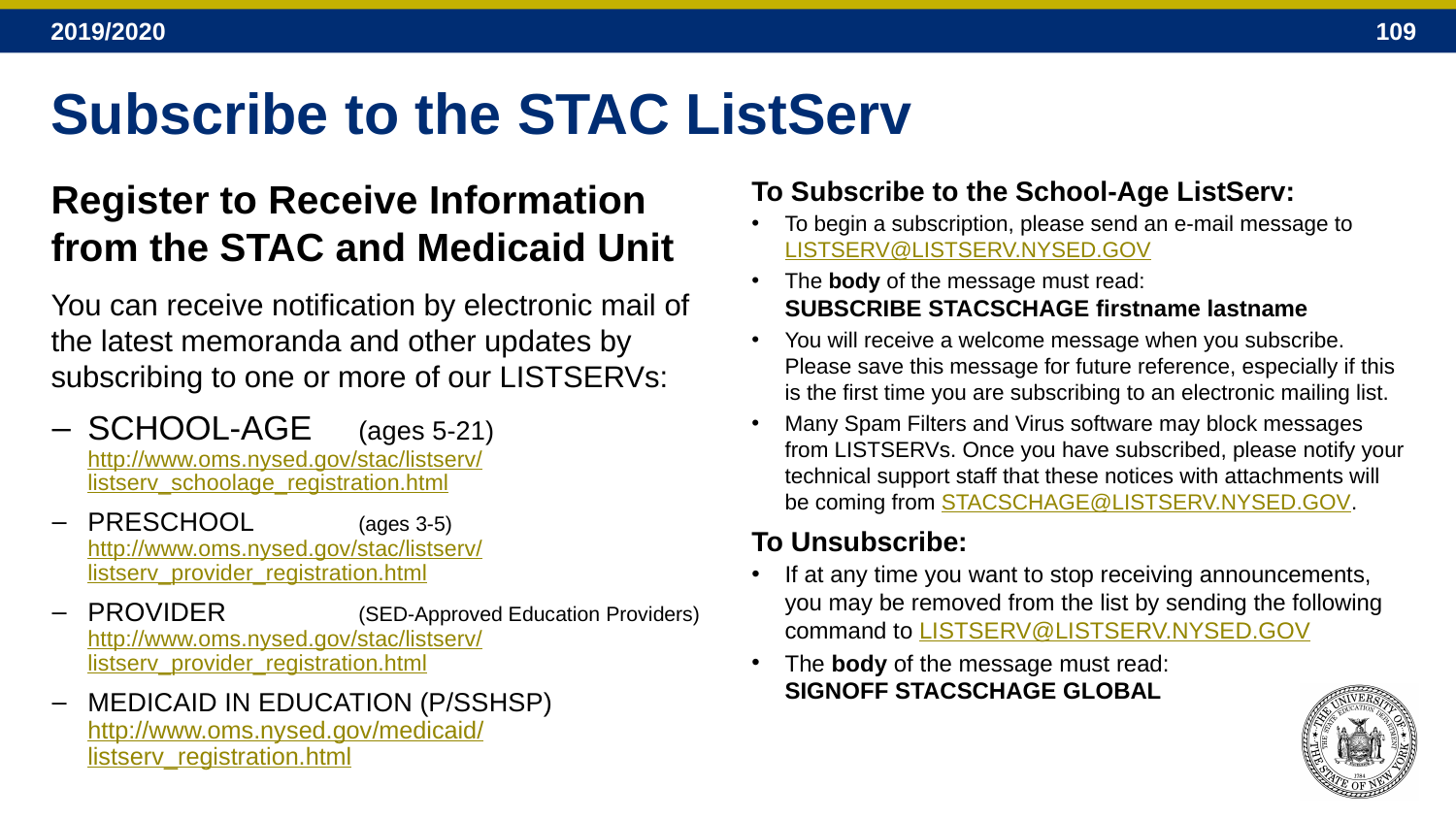

# Subscribe to the STAC ListServ
To Subscribe to the School-Age ListServ:
To begin a subscription, please send an e-mail message to LISTSERV@LISTSERV.NYSED.GOV
The body of the message must read:
SUBSCRIBE STACSCHAGE firstname lastname
You will receive a welcome message when you subscribe. Please save this message for future reference, especially if this is the first time you are subscribing to an electronic mailing list.
Many Spam Filters and Virus software may block messages from LISTSERVs. Once you have subscribed, please notify your technical support staff that these notices with attachments will be coming from STACSCHAGE@LISTSERV.NYSED.GOV.
To Unsubscribe:
If at any time you want to stop receiving announcements, you may be removed from the list by sending the following command to LISTSERV@LISTSERV.NYSED.GOV
The body of the message must read:
SIGNOFF STACSCHAGE GLOBAL

Register to Receive Information from the STAC and Medicaid Unit
You can receive notification by electronic mail of the latest memoranda and other updates by subscribing to one or more of our LISTSERVs:
SCHOOL-AGE	(ages 5-21)
http://www.oms.nysed.gov/stac/listserv/
listserv_schoolage_registration.html
Preschool	(ages 3-5)
http://www.oms.nysed.gov/stac/listserv/
listserv_provider_registration.html
Provider	(SED-Approved Education Providers)
http://www.oms.nysed.gov/stac/listserv/
listserv_provider_registration.html
Medicaid in Education (P/SSHSP)
http://www.oms.nysed.gov/medicaid/
listserv_registration.html